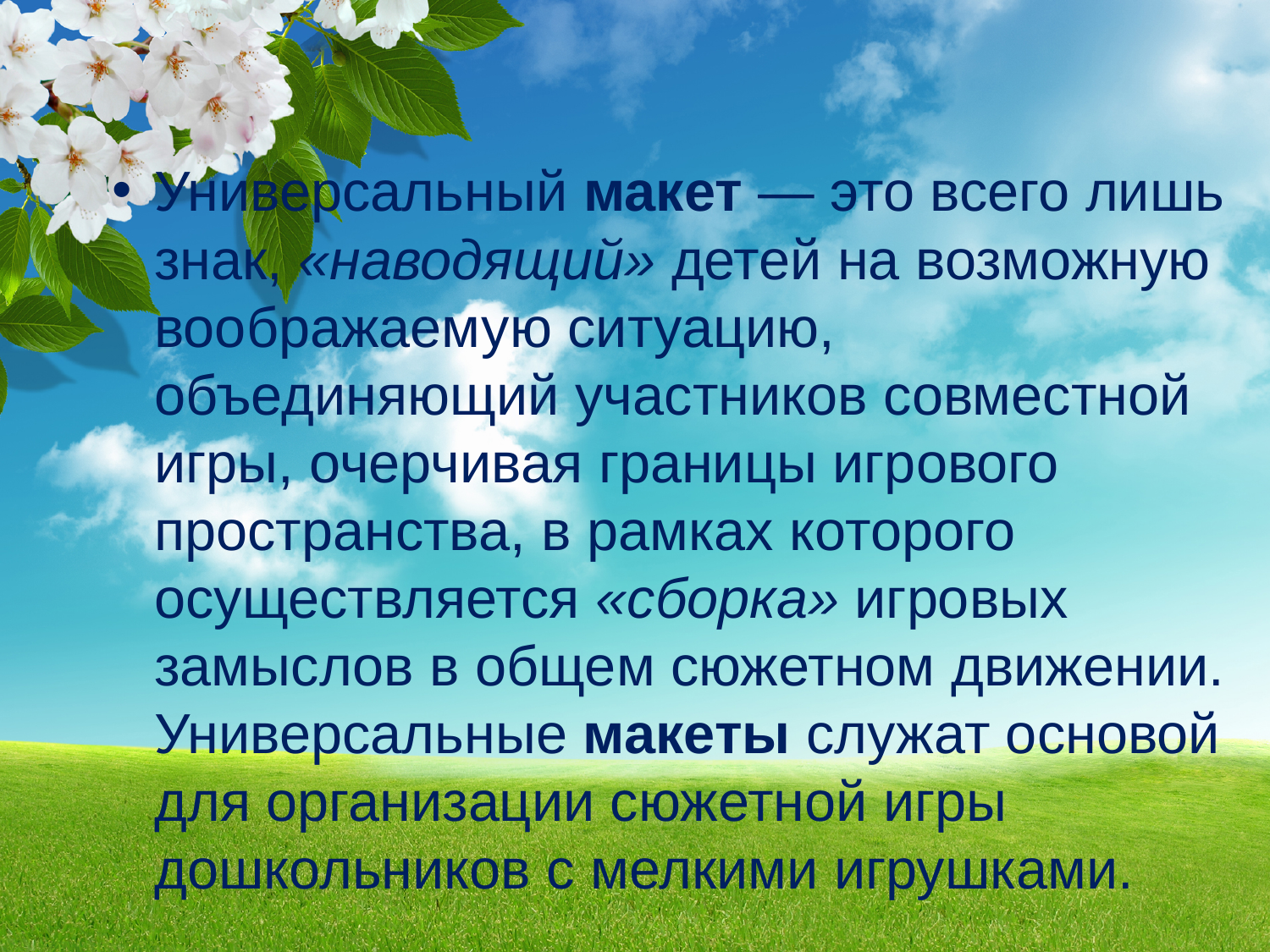

Универсальный макет — это всего лишь знак, «наводящий» детей на возможную воображаемую ситуацию, объединяющий участников совместной игры, очерчивая границы игрового пространства, в рамках которого осуществляется «сборка» игровых замыслов в общем сюжетном движении. Универсальные макеты служат основой для организации сюжетной игры дошкольников с мелкими игрушками.